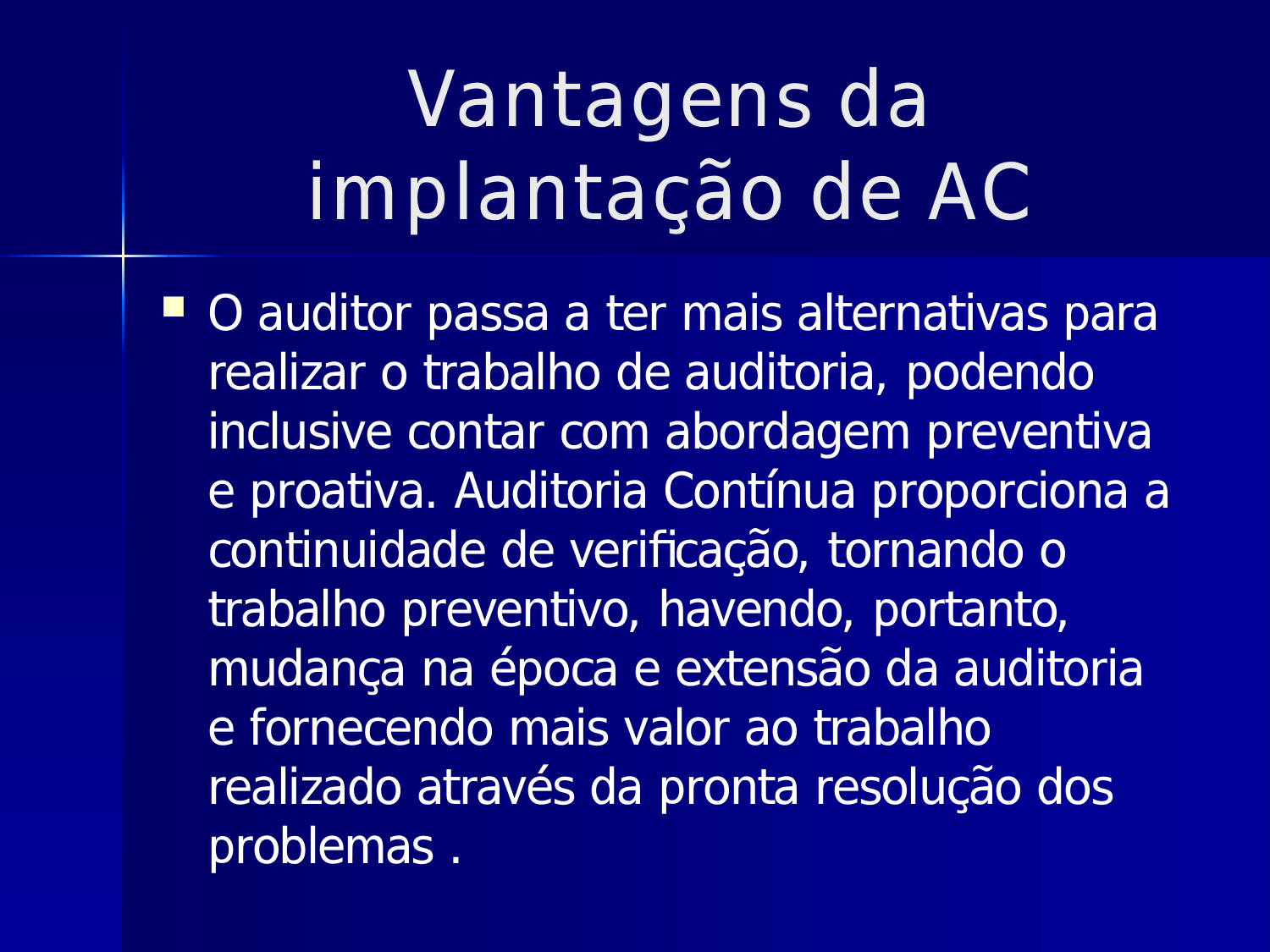

# Vantagens da implantação de AC
O auditor passa a ter mais alternativas para realizar o trabalho de auditoria, podendo inclusive contar com abordagem preventiva e proativa. Auditoria Contínua proporciona a continuidade de verificação, tornando o trabalho preventivo, havendo, portanto, mudança na época e extensão da auditoria e fornecendo mais valor ao trabalho realizado através da pronta resolução dos problemas .